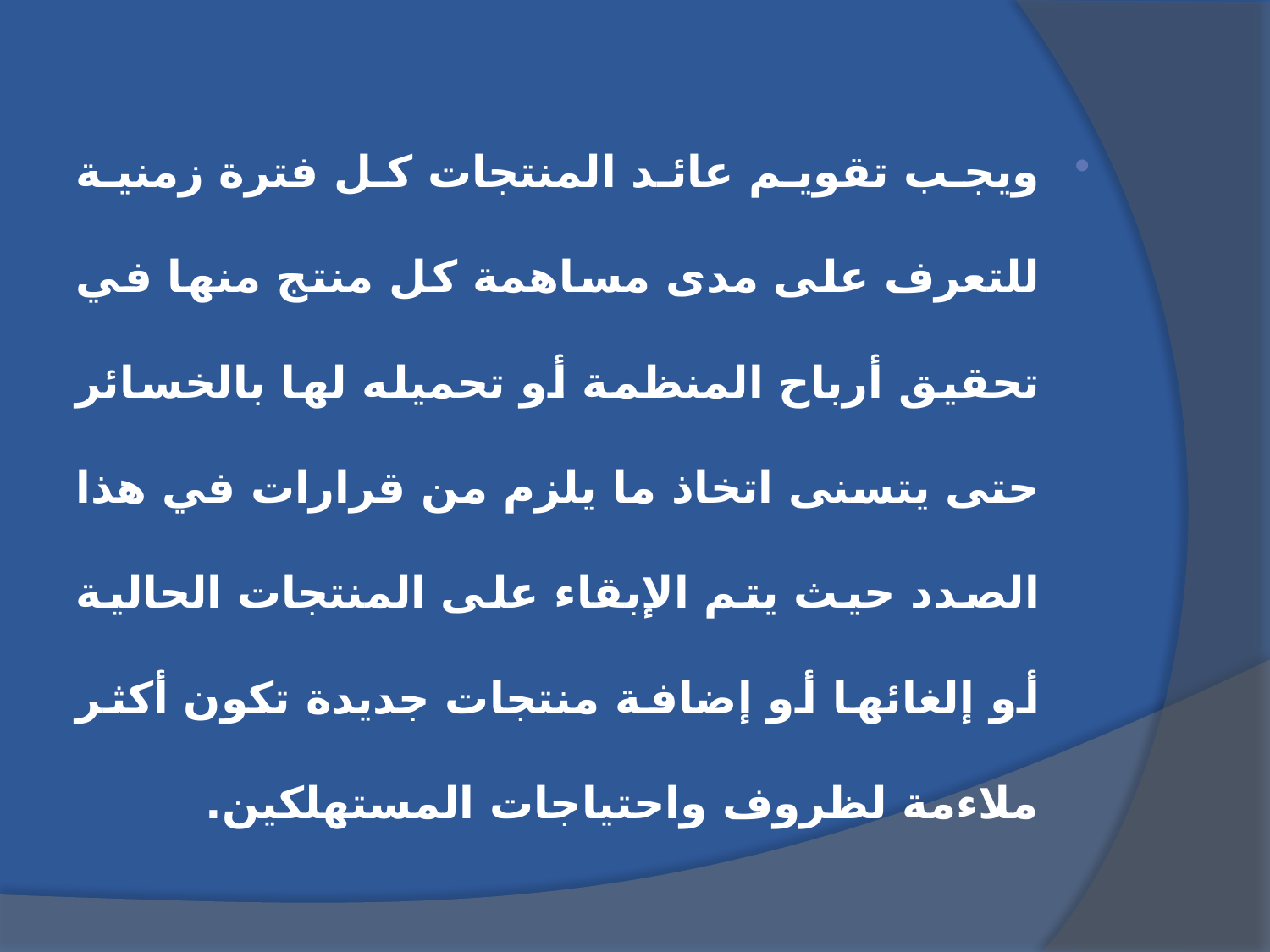

ويجب تقويم عائد المنتجات كل فترة زمنية للتعرف على مدى مساهمة كل منتج منها في تحقيق أرباح المنظمة أو تحميله لها بالخسائر حتى يتسنى اتخاذ ما يلزم من قرارات في هذا الصدد حيث يتم الإبقاء على المنتجات الحالية أو إلغائها أو إضافة منتجات جديدة تكون أكثر ملاءمة لظروف واحتياجات المستهلكين.